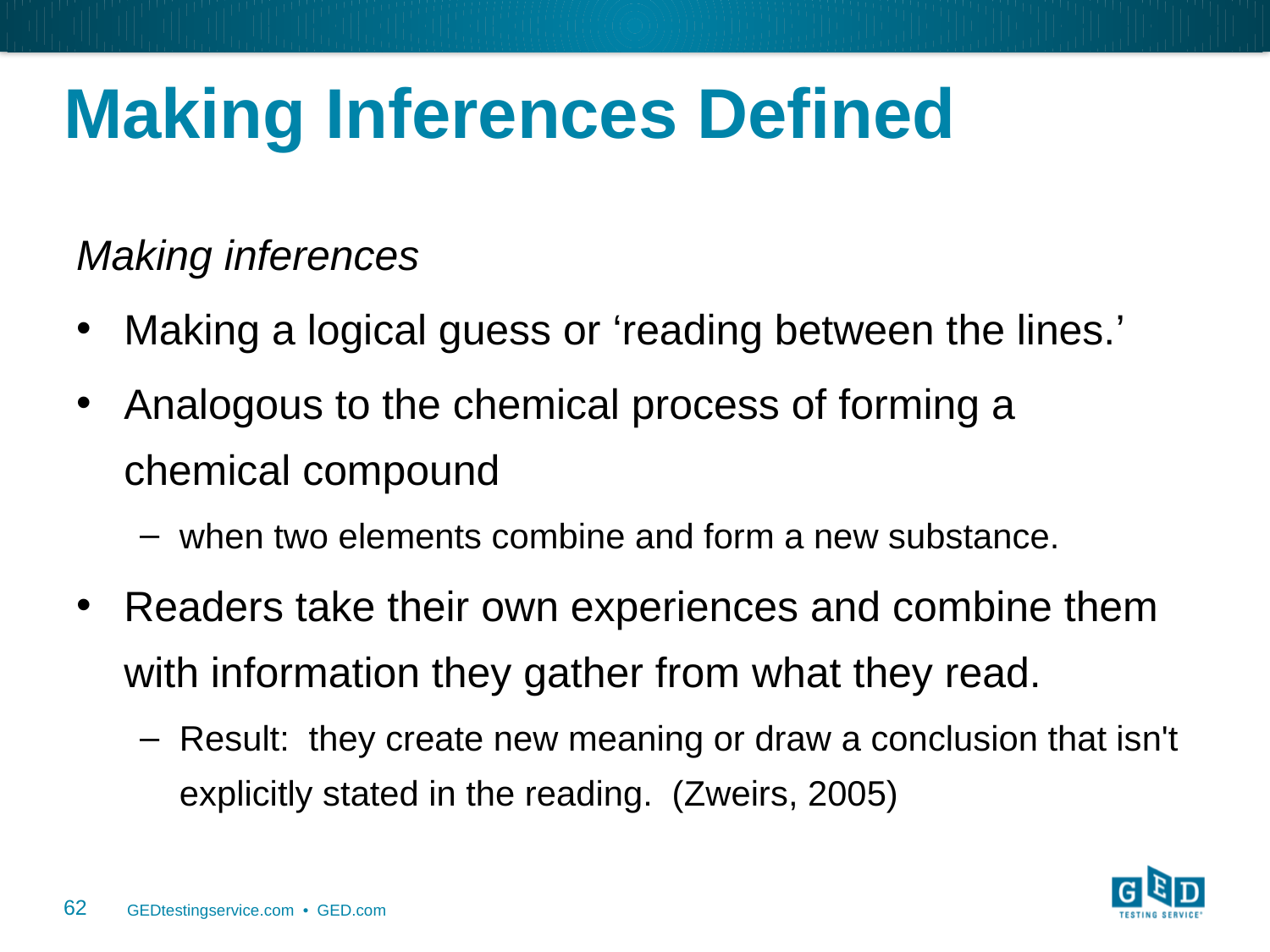

# Making Inferences Defined
Making inferences
Making a logical guess or ‘reading between the lines.’
Analogous to the chemical process of forming a chemical compound
when two elements combine and form a new substance.
Readers take their own experiences and combine them with information they gather from what they read.
Result:  they create new meaning or draw a conclusion that isn't explicitly stated in the reading.  (Zweirs, 2005)
62